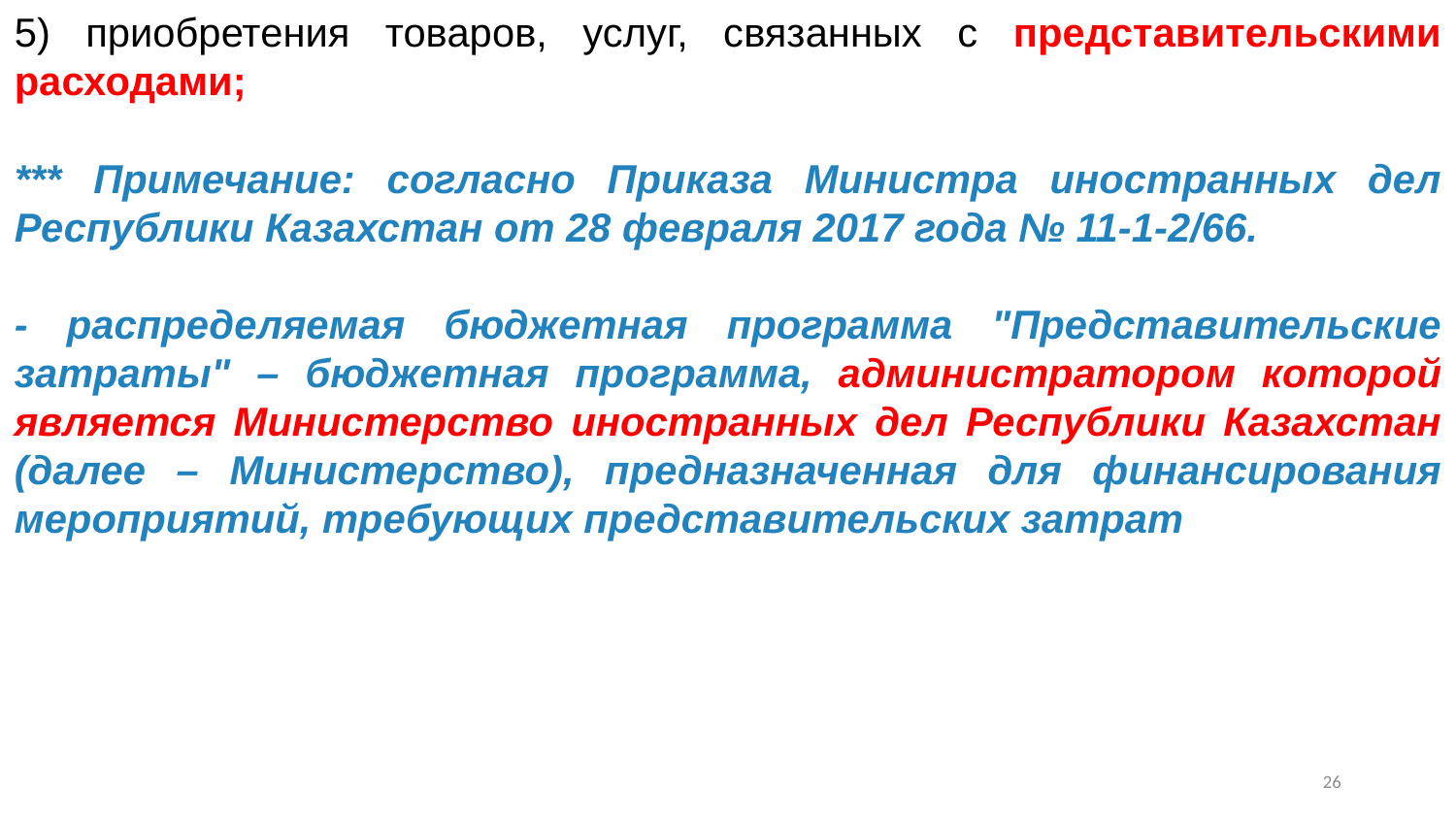

5) приобретения товаров, услуг, связанных с представительскими расходами;

*** Примечание: согласно Приказа Министра иностранных дел Республики Казахстан от 28 февраля 2017 года № 11-1-2/66.

- распределяемая бюджетная программа "Представительские затраты" – бюджетная программа, администратором которой является Министерство иностранных дел Республики Казахстан (далее – Министерство), предназначенная для финансирования мероприятий, требующих представительских затрат

26